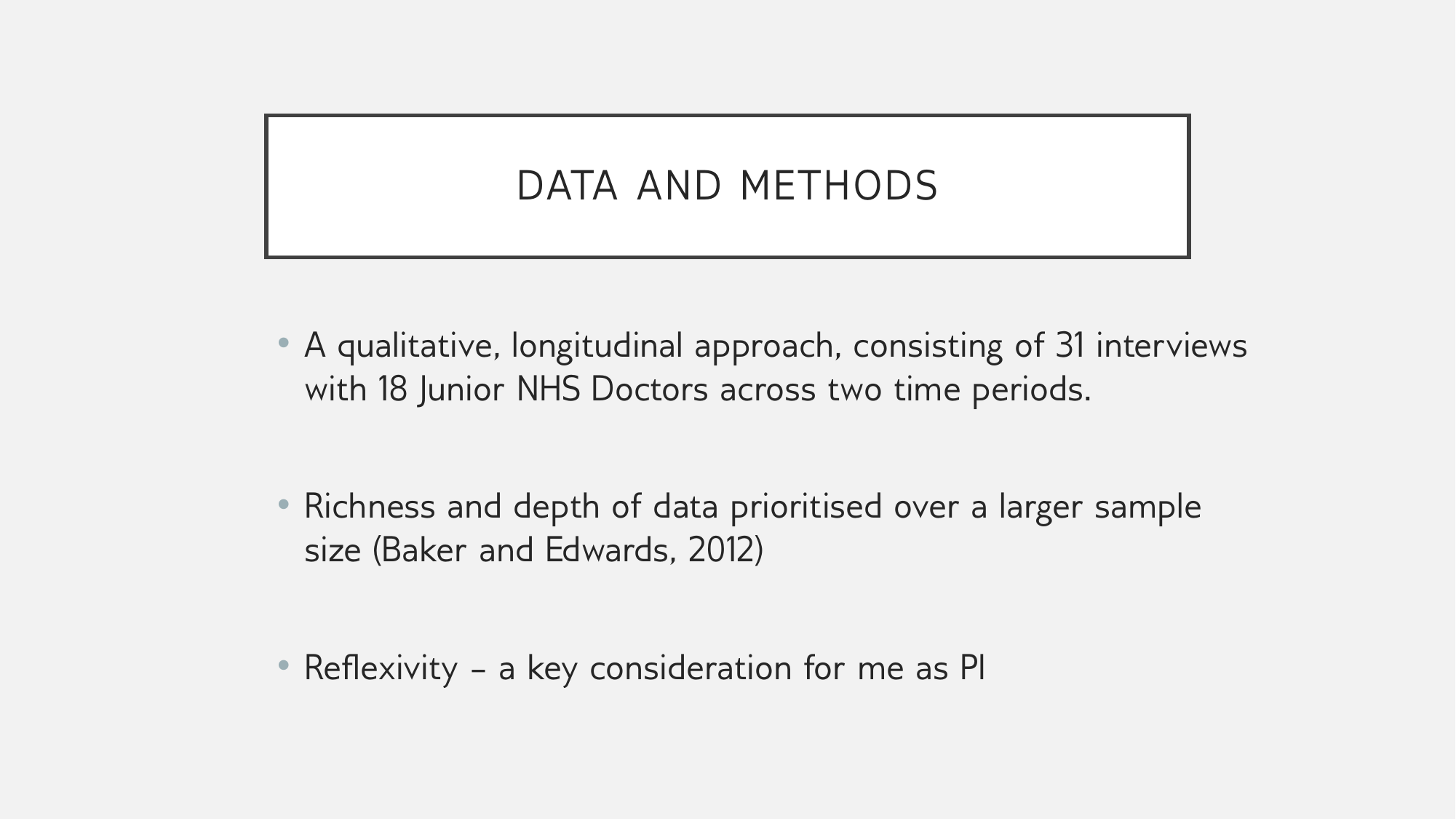

# Data and methods
A qualitative, longitudinal approach, consisting of 31 interviews with 18 Junior NHS Doctors across two time periods.

Richness and depth of data prioritised over a larger sample size (Baker and Edwards, 2012)

Reflexivity – a key consideration for me as PI